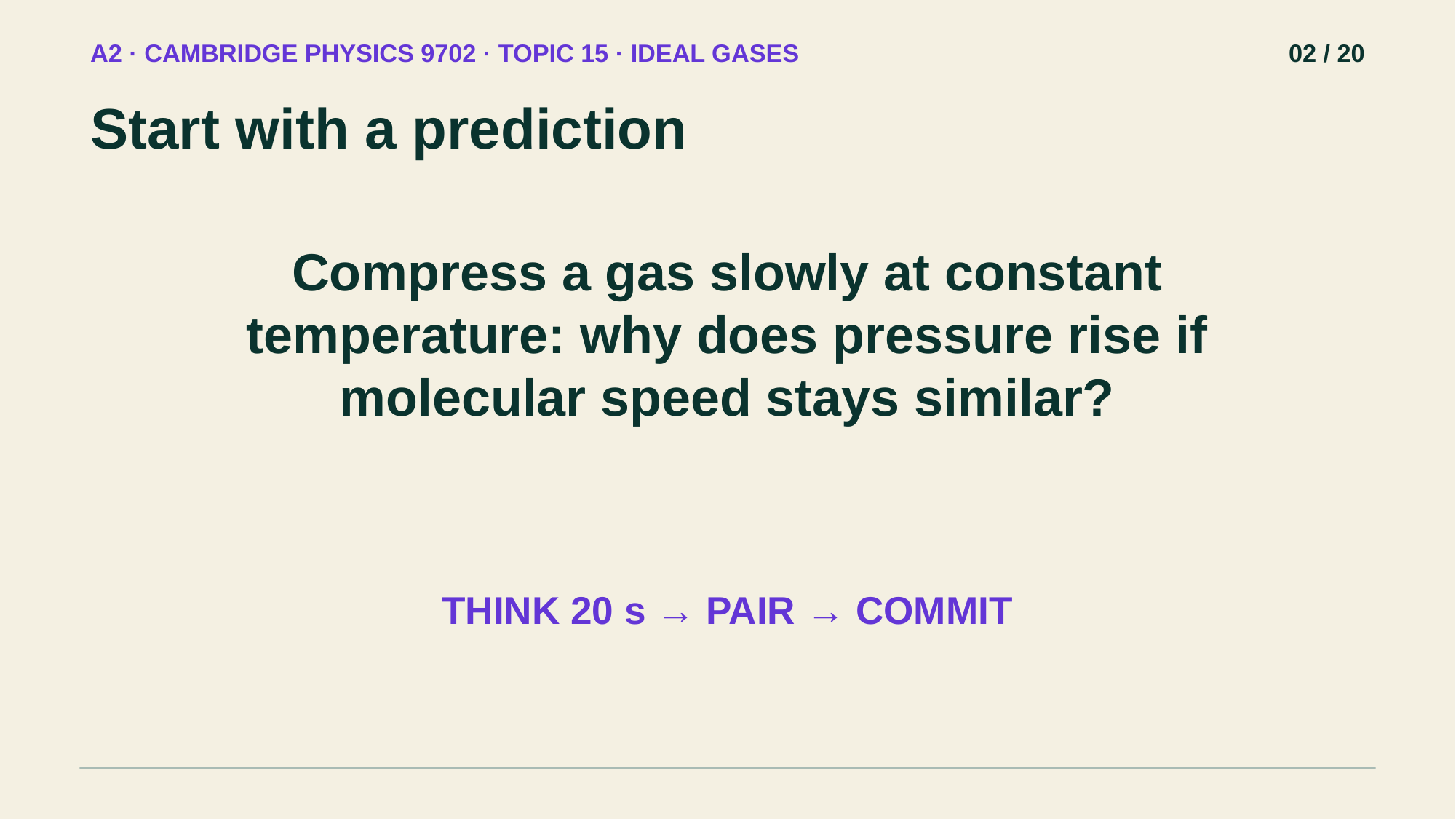

A2 · CAMBRIDGE PHYSICS 9702 · TOPIC 15 · IDEAL GASES
02 / 20
Start with a prediction
Compress a gas slowly at constant temperature: why does pressure rise if molecular speed stays similar?
THINK 20 s → PAIR → COMMIT